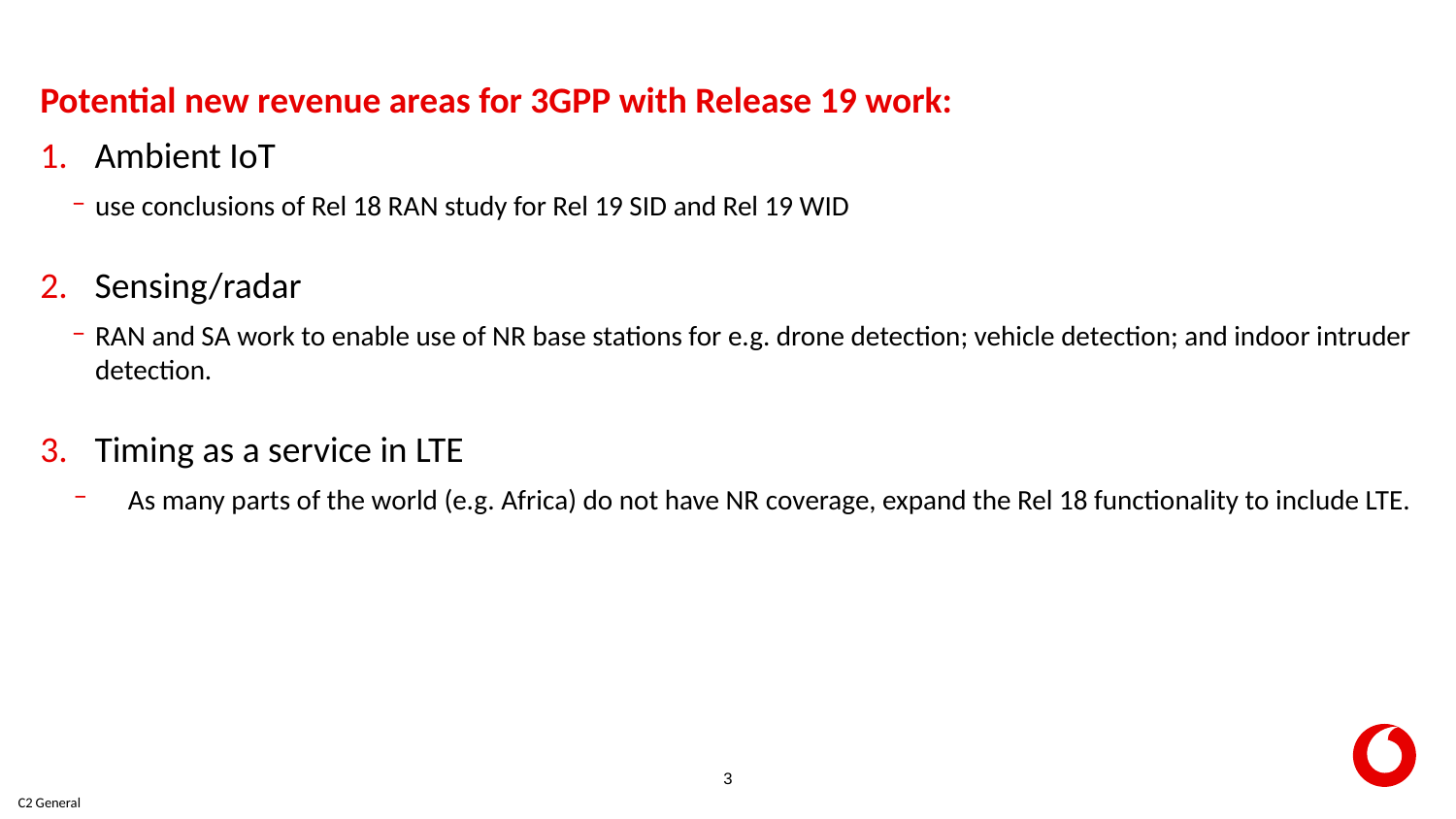

Potential new revenue areas for 3GPP with Release 19 work:
Ambient IoT
use conclusions of Rel 18 RAN study for Rel 19 SID and Rel 19 WID
Sensing/radar
RAN and SA work to enable use of NR base stations for e.g. drone detection; vehicle detection; and indoor intruder detection.
Timing as a service in LTE
As many parts of the world (e.g. Africa) do not have NR coverage, expand the Rel 18 functionality to include LTE.

3